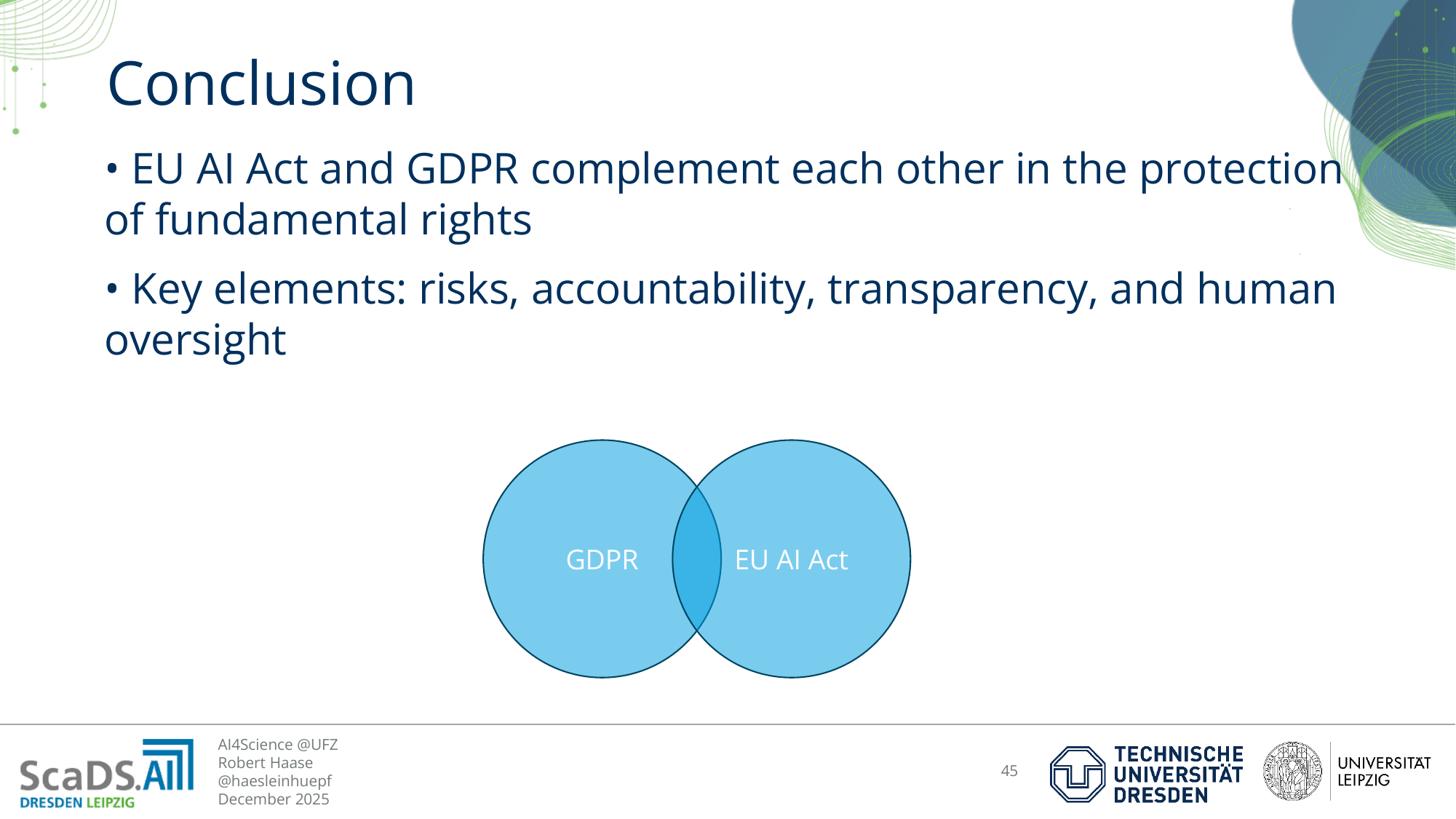

# Conclusion
• EU AI Act and GDPR complement each other in the protection of fundamental rights
• Key elements: risks, accountability, transparency, and human oversight

GDPR
EU AI Act